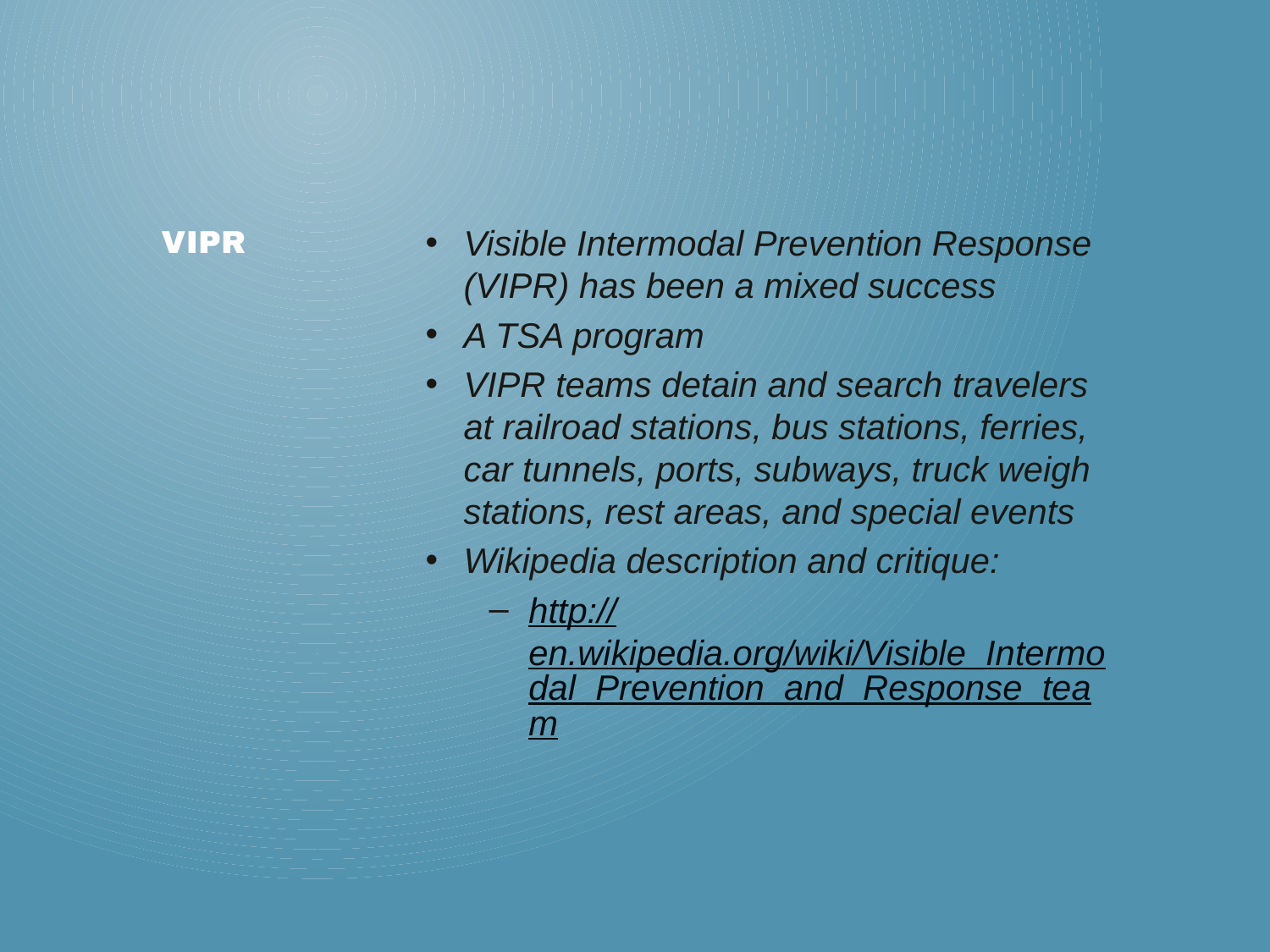

Visible Intermodal Prevention Response (VIPR) has been a mixed success
A TSA program
VIPR teams detain and search travelers at railroad stations, bus stations, ferries, car tunnels, ports, subways, truck weigh stations, rest areas, and special events
Wikipedia description and critique:
http://en.wikipedia.org/wiki/Visible_Intermodal_Prevention_and_Response_team

# VIPR